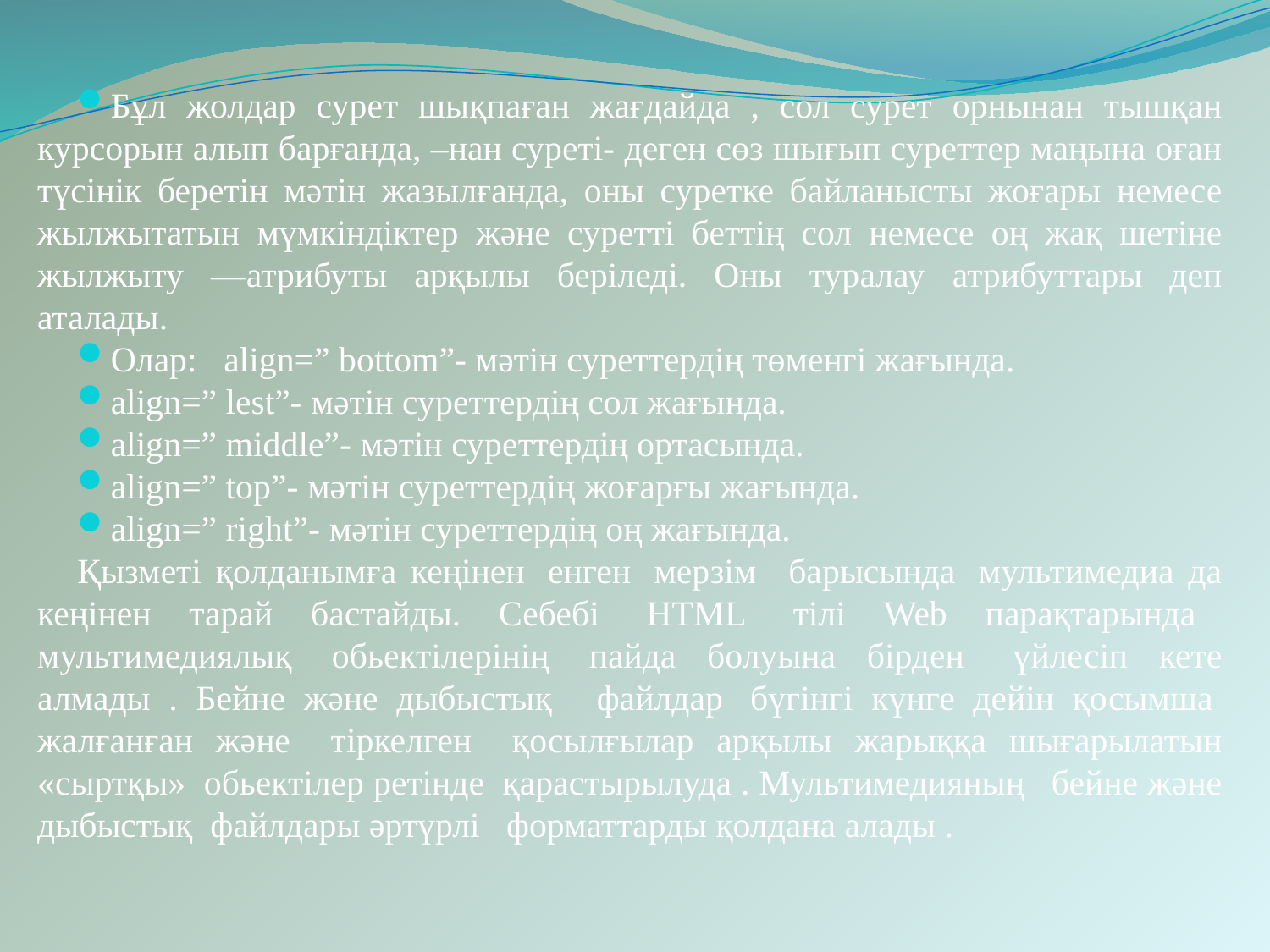

Бұл жолдар сурет шықпаған жағдайда , сол сурет орнынан тышқан курсорын алып барғанда, –нан суреті- деген сөз шығып суреттер маңына оған түсінік беретін мәтін жазылғанда, оны суретке байланысты жоғары немесе жылжытатын мүмкіндіктер және суретті беттің сол немесе оң жақ шетіне жылжыту —атрибуты арқылы беріледі. Оны туралау атрибуттары деп аталады.
Олар:   align=” bottom”- мәтін суреттердің төменгі жағында.
align=” lest”- мәтін суреттердің сол жағында.
align=” middle”- мәтін суреттердің ортасында.
align=” top”- мәтін суреттердің жоғарғы жағында.
align=” right”- мәтін суреттердің оң жағында.
Қызметі қолданымға кеңінен  енген  мерзім   барысында  мультимедиа да кеңінен тарай бастайды. Себебі  HTML  тілі Web парақтарында    мультимедиялық  обьектілерінің  пайда болуына бірден   үйлесіп кете алмады . Бейне және дыбыстық    файлдар  бүгінгі күнге дейін қосымша  жалғанған және   тіркелген   қосылғылар арқылы жарыққа шығарылатын «сыртқы»  обьектілер ретінде  қарастырылуда . Мультимедияның   бейне және дыбыстық  файлдары әртүрлі   форматтарды қолдана алады .